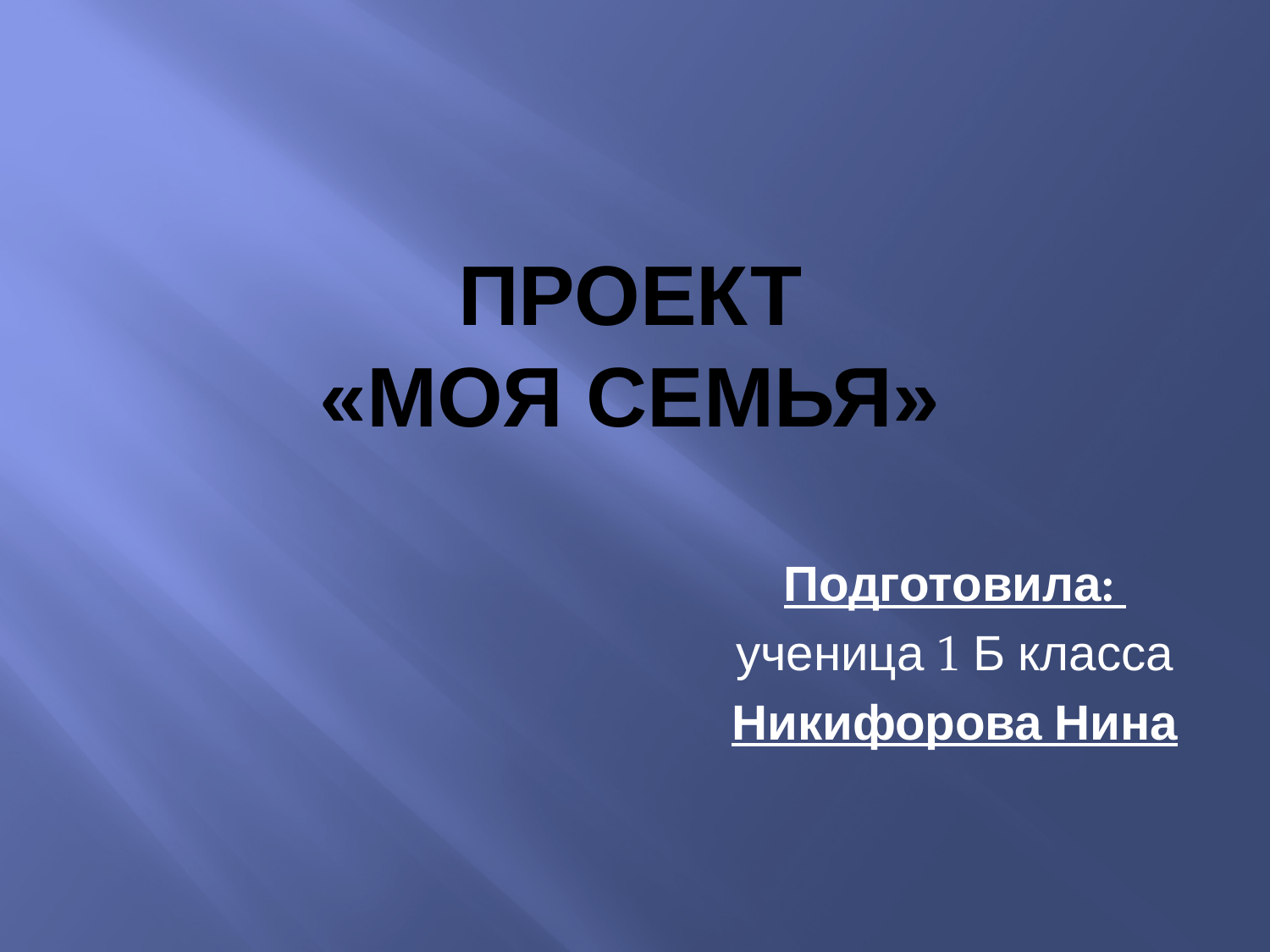

# Проект «моя семья»
Подготовила:
ученица 1 Б класса
Никифорова Нина